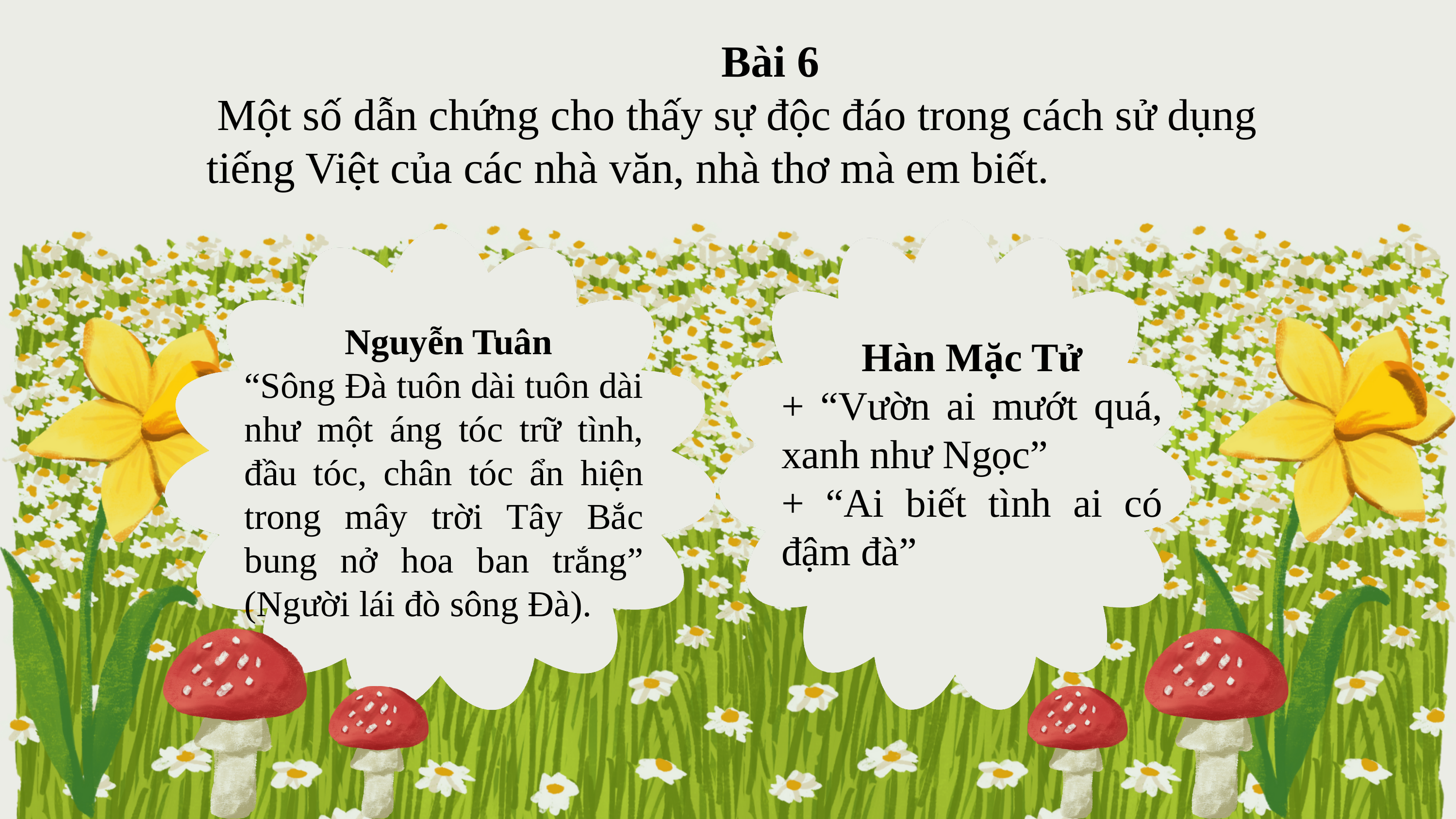

Bài 6
 Một số dẫn chứng cho thấy sự độc đáo trong cách sử dụng tiếng Việt của các nhà văn, nhà thơ mà em biết.

Hàn Mặc Tử
+ “Vườn ai mướt quá, xanh như Ngọc”
+ “Ai biết tình ai có đậm đà”

 Nguyễn Tuân
“Sông Đà tuôn dài tuôn dài như một áng tóc trữ tình, đầu tóc, chân tóc ẩn hiện trong mây trời Tây Bắc bung nở hoa ban trắng” (Người lái đò sông Đà).